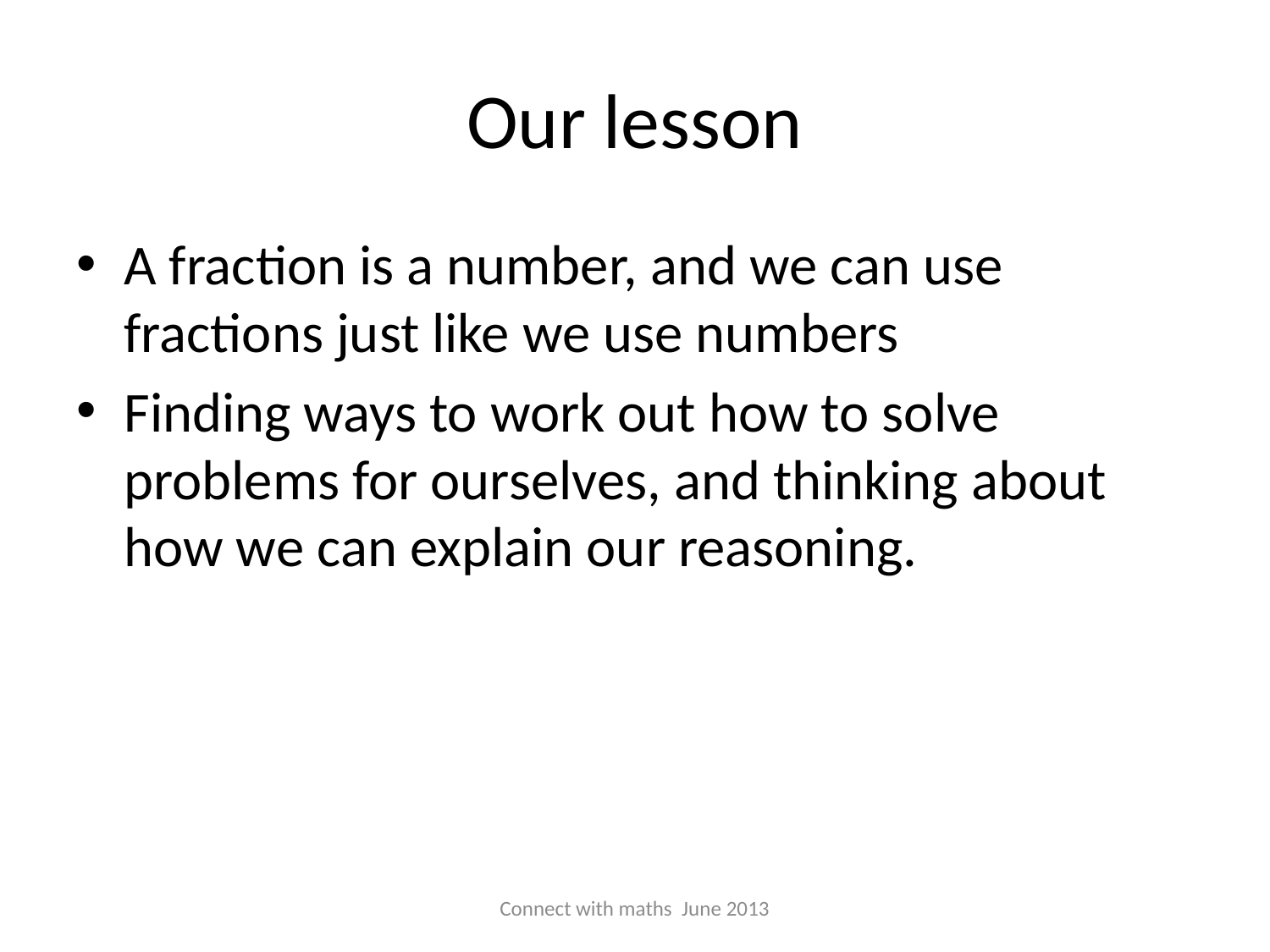

# Our lesson
A fraction is a number, and we can use fractions just like we use numbers
Finding ways to work out how to solve problems for ourselves, and thinking about how we can explain our reasoning.
Connect with maths  June 2013